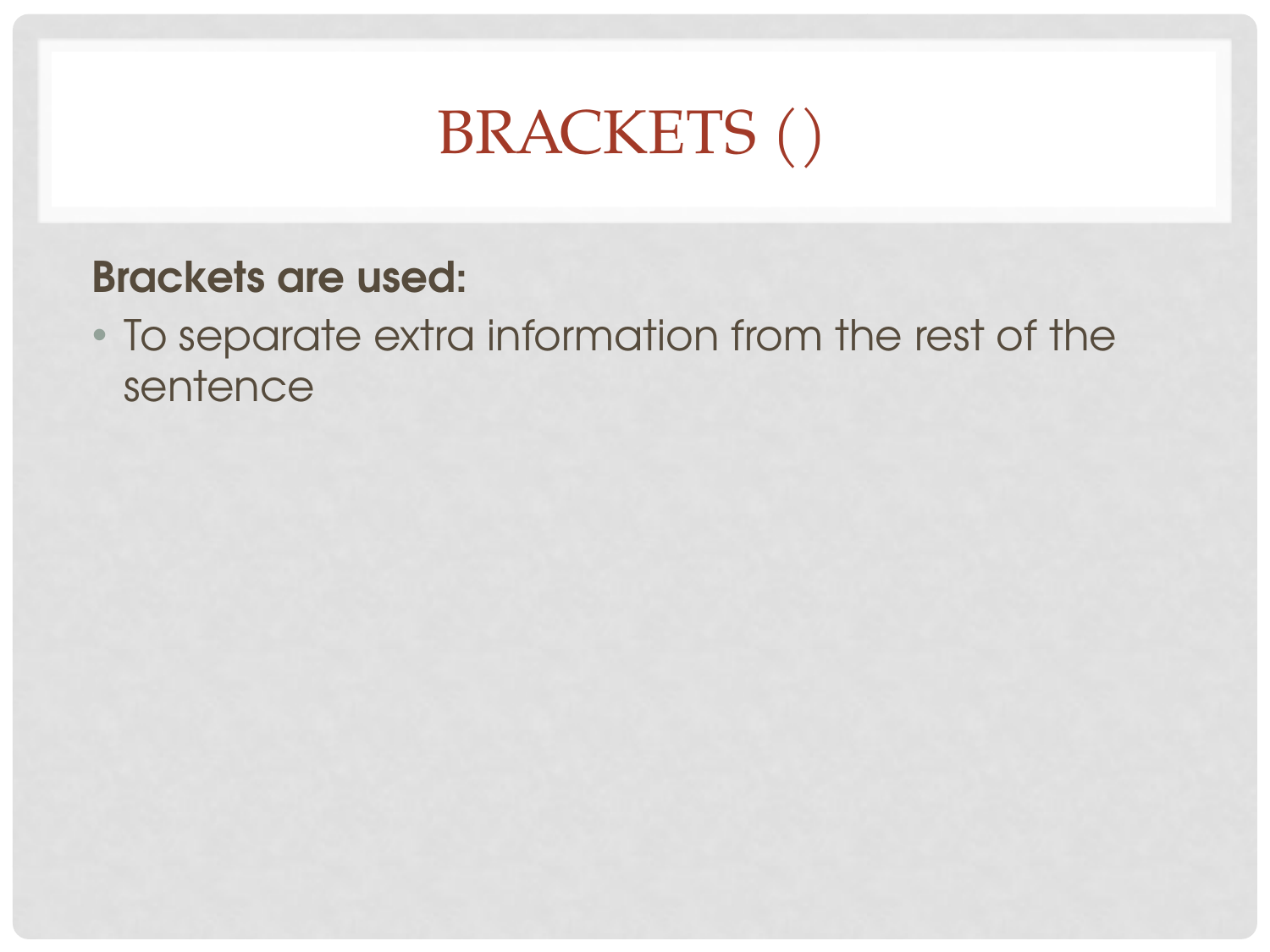

# Brackets ()
Brackets are used:
To separate extra information from the rest of the sentence